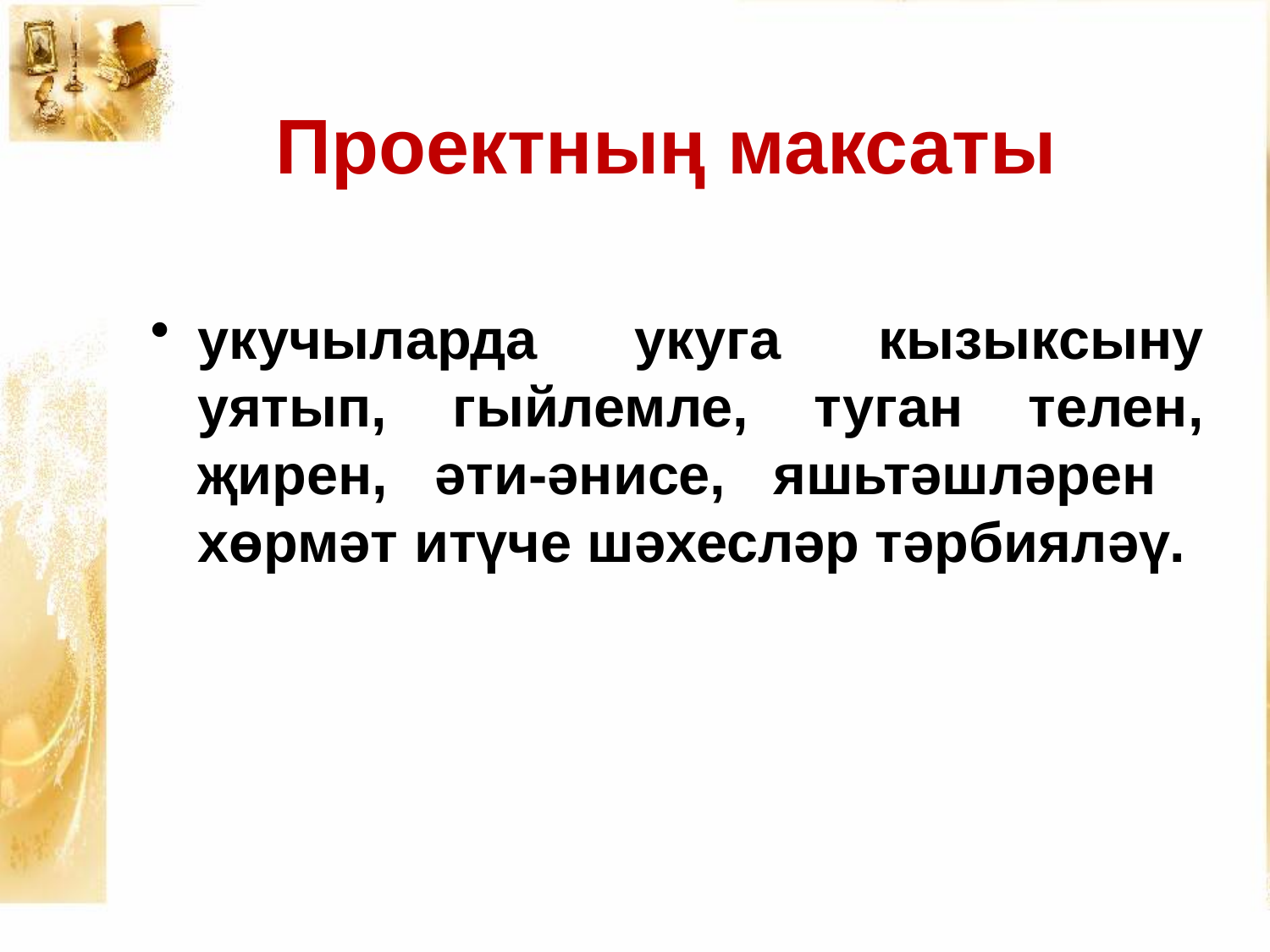

# Проектның максаты
укучыларда укуга кызыксыну уятып, гыйлемле, туган телен, җирен, әти-әнисе, яшьтәшләрен  хөрмәт итүче шәхесләр тәрбияләү.